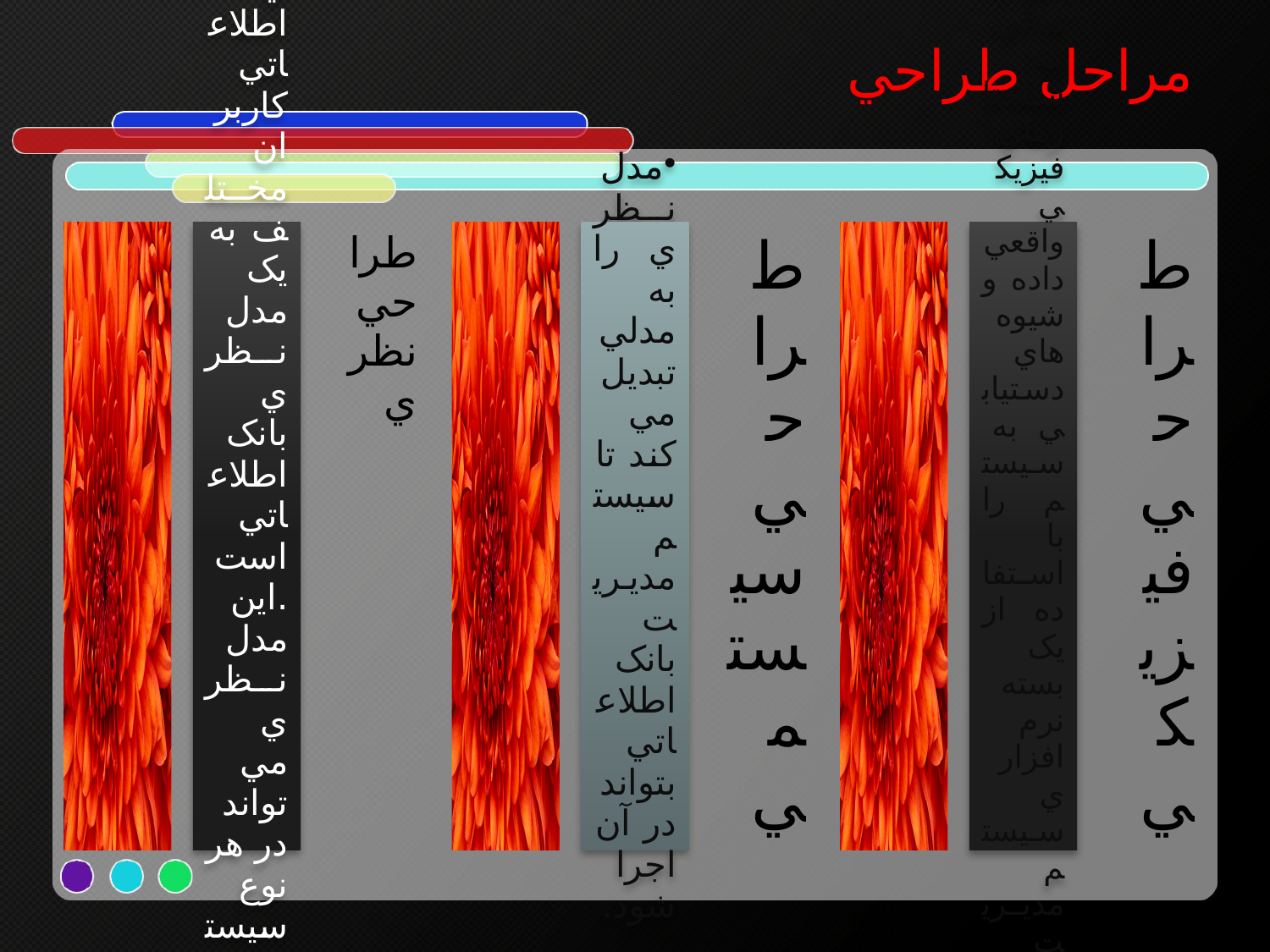

# مراحل طراحي
طراحي نظري
طراحي سيستمي
طراحي فيزيکي